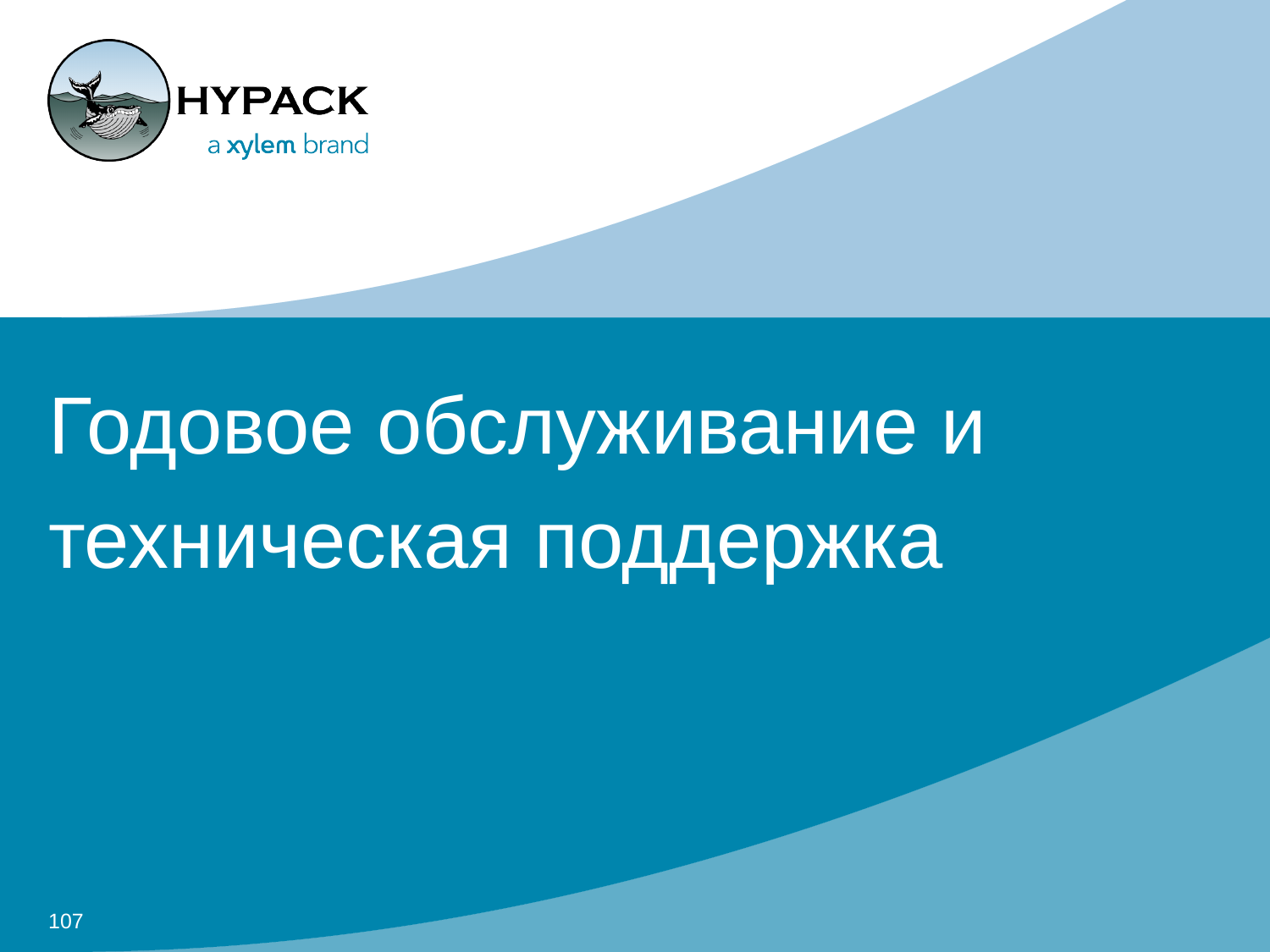

# Годовое обслуживание и техническая поддержка
107